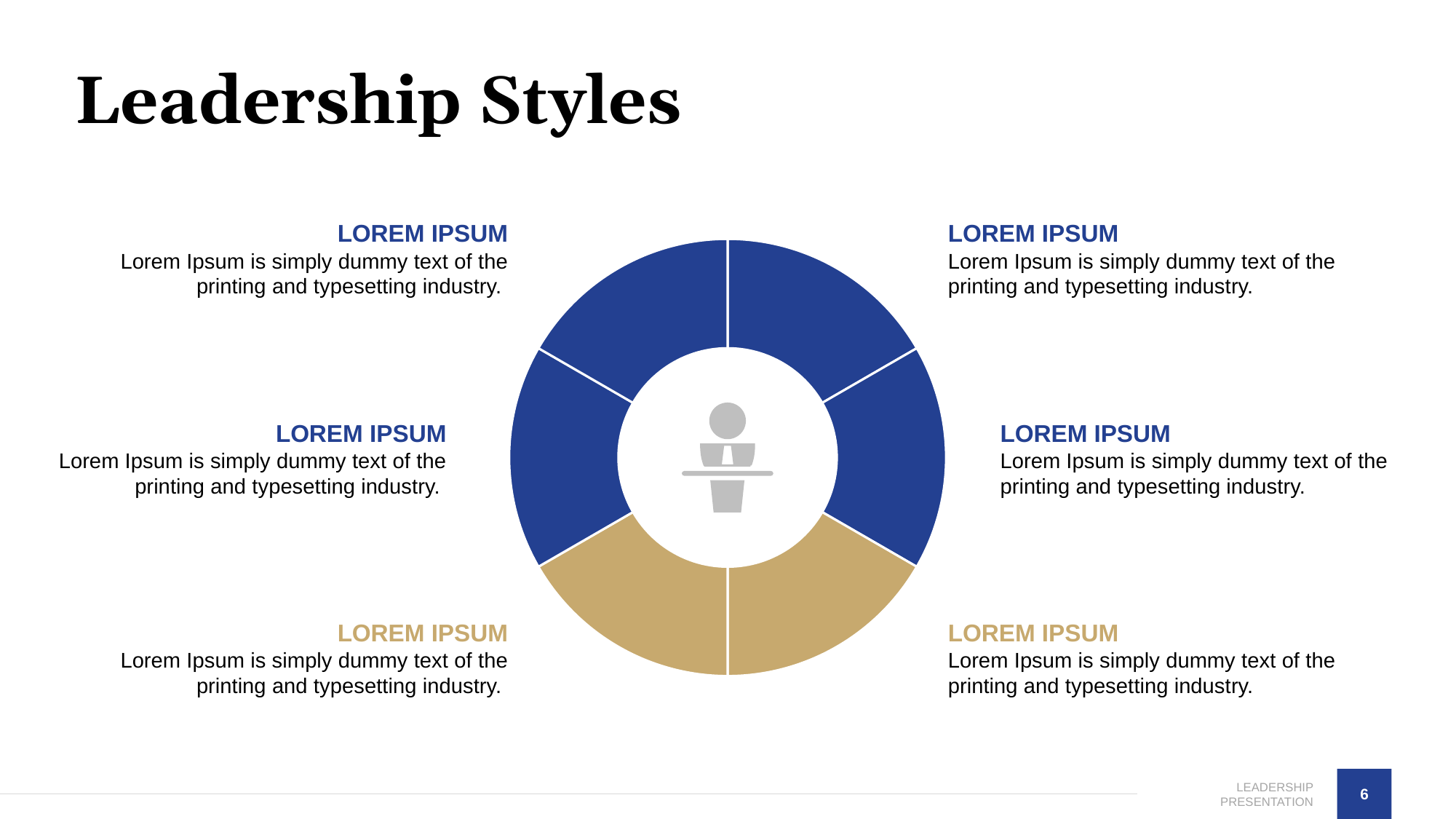

# Leadership Styles
LOREM IPSUM
LOREM IPSUM

### Chart

| Category | Sales |
|---|---|
| 1st Qtr | 15.0 |
| 2nd Qtr | 15.0 |
| 3rd Qtr | 15.0 |
| 4th Qtr | 15.0 |
| 5 | 15.0 |
| 6 | 15.0 |
Lorem Ipsum is simply dummy text of the printing and typesetting industry.
Lorem Ipsum is simply dummy text of the printing and typesetting industry.

LOREM IPSUM
LOREM IPSUM
Lorem Ipsum is simply dummy text of the printing and typesetting industry.
Lorem Ipsum is simply dummy text of the printing and typesetting industry.
LOREM IPSUM
LOREM IPSUM
Lorem Ipsum is simply dummy text of the printing and typesetting industry.
Lorem Ipsum is simply dummy text of the printing and typesetting industry.